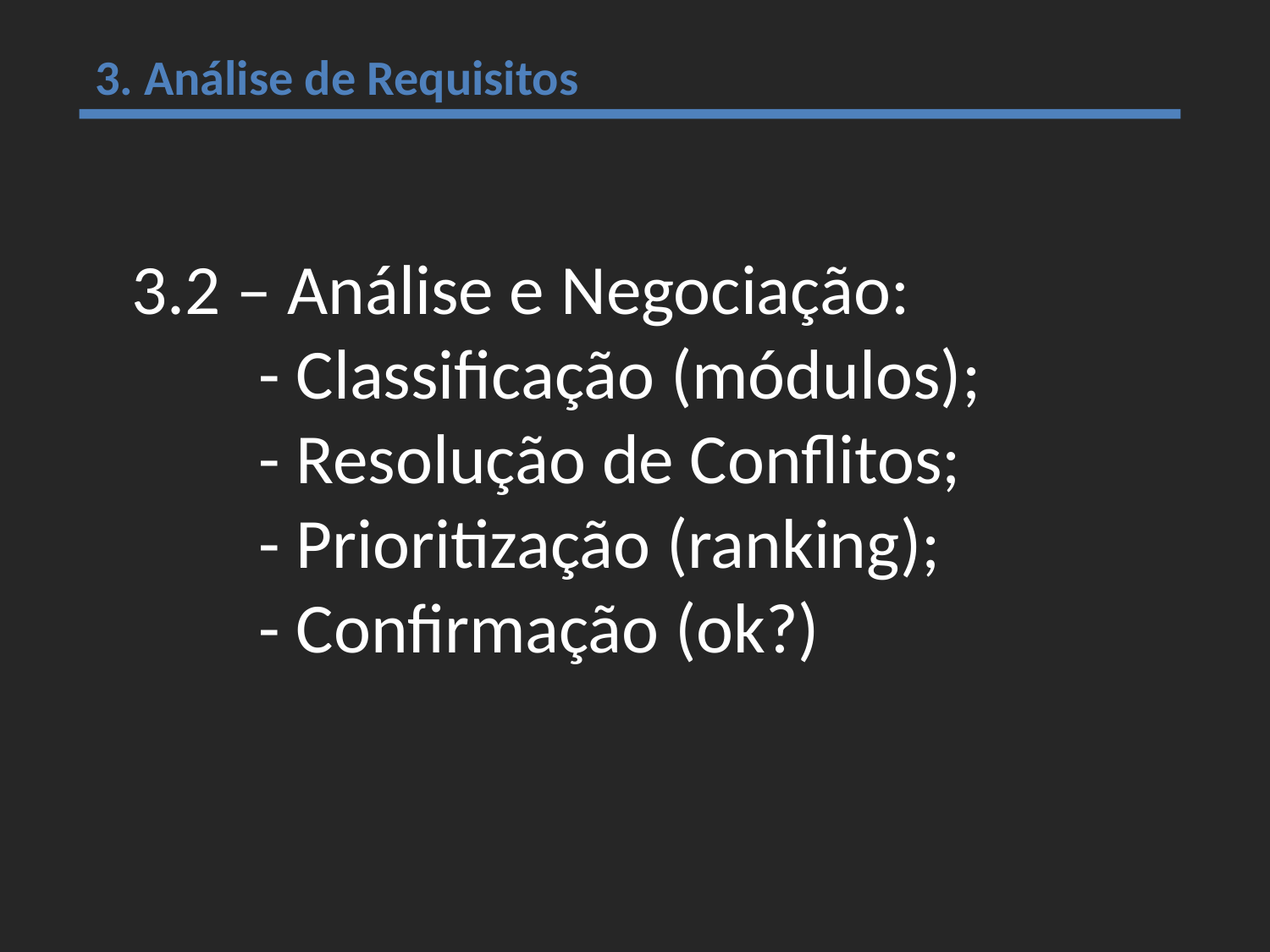

3. Análise de Requisitos

3.2 – Análise e Negociação:
	- Classificação (módulos);
	- Resolução de Conflitos;
	- Prioritização (ranking);
	- Confirmação (ok?)